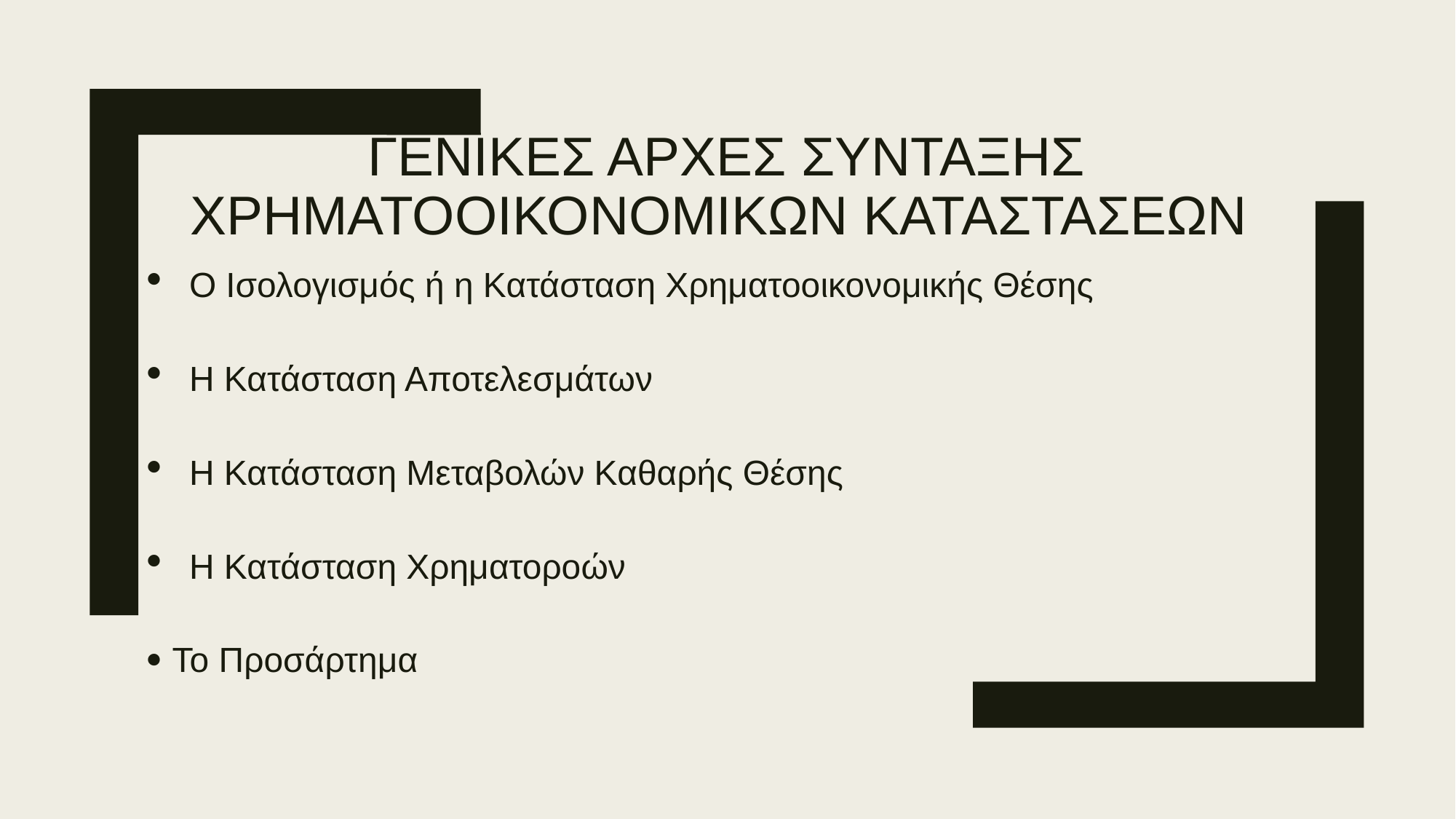

# γενικεσ αρχεσ συνταξησ χρηματοοικονομικων καταστασεων
Ο Ισολογισμός ή η Κατάσταση Χρηματοοικονομικής Θέσης

Η Κατάσταση Αποτελεσμάτων

Η Κατάσταση Μεταβολών Καθαρής Θέσης

Η Κατάσταση Χρηματοροών

• Το Προσάρτημα